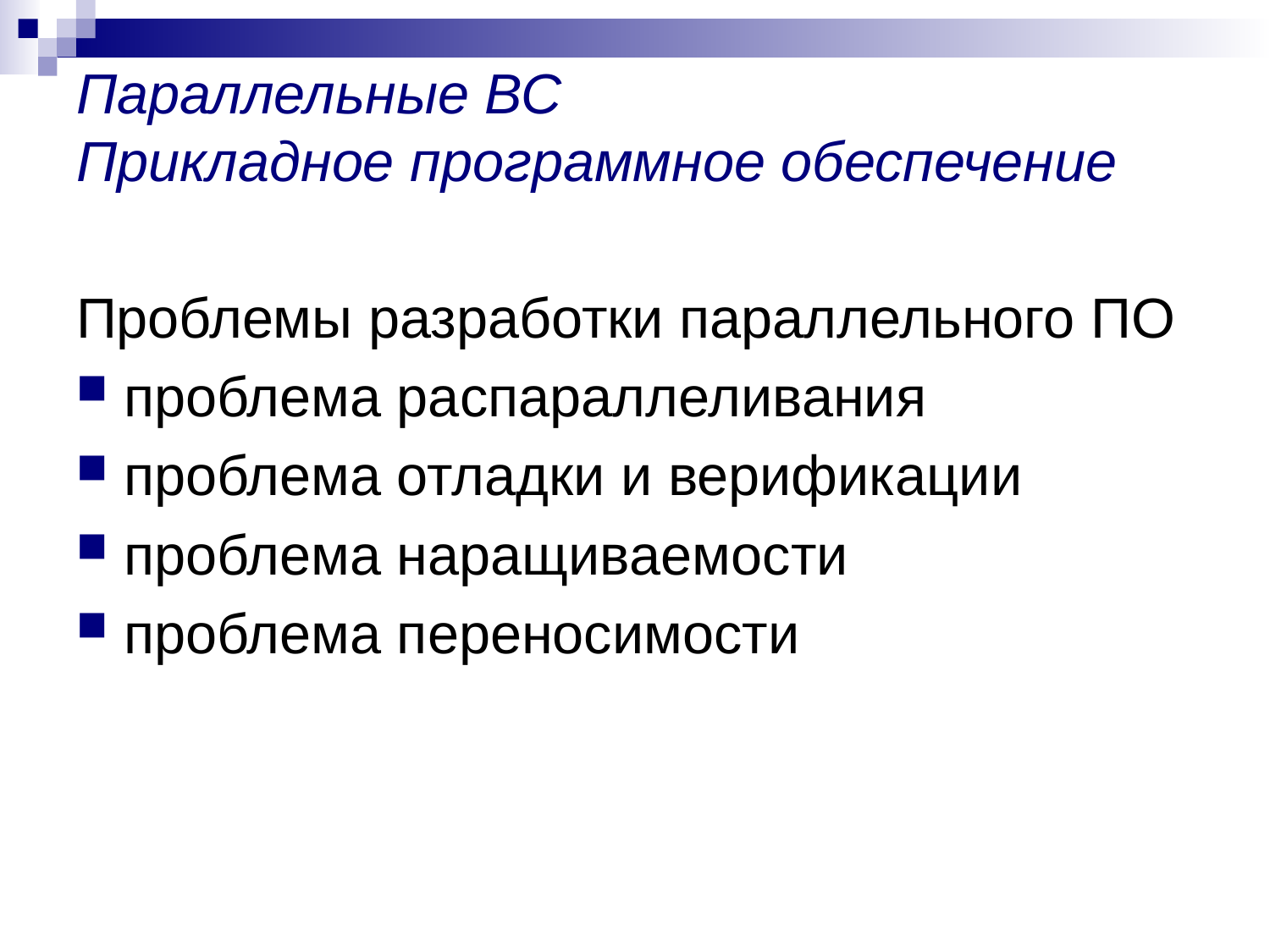

# Параллельные ВС Прикладное программное обеспечение
Проблемы разработки параллельного ПО
проблема распараллеливания
проблема отладки и верификации
проблема наращиваемости
проблема переносимости